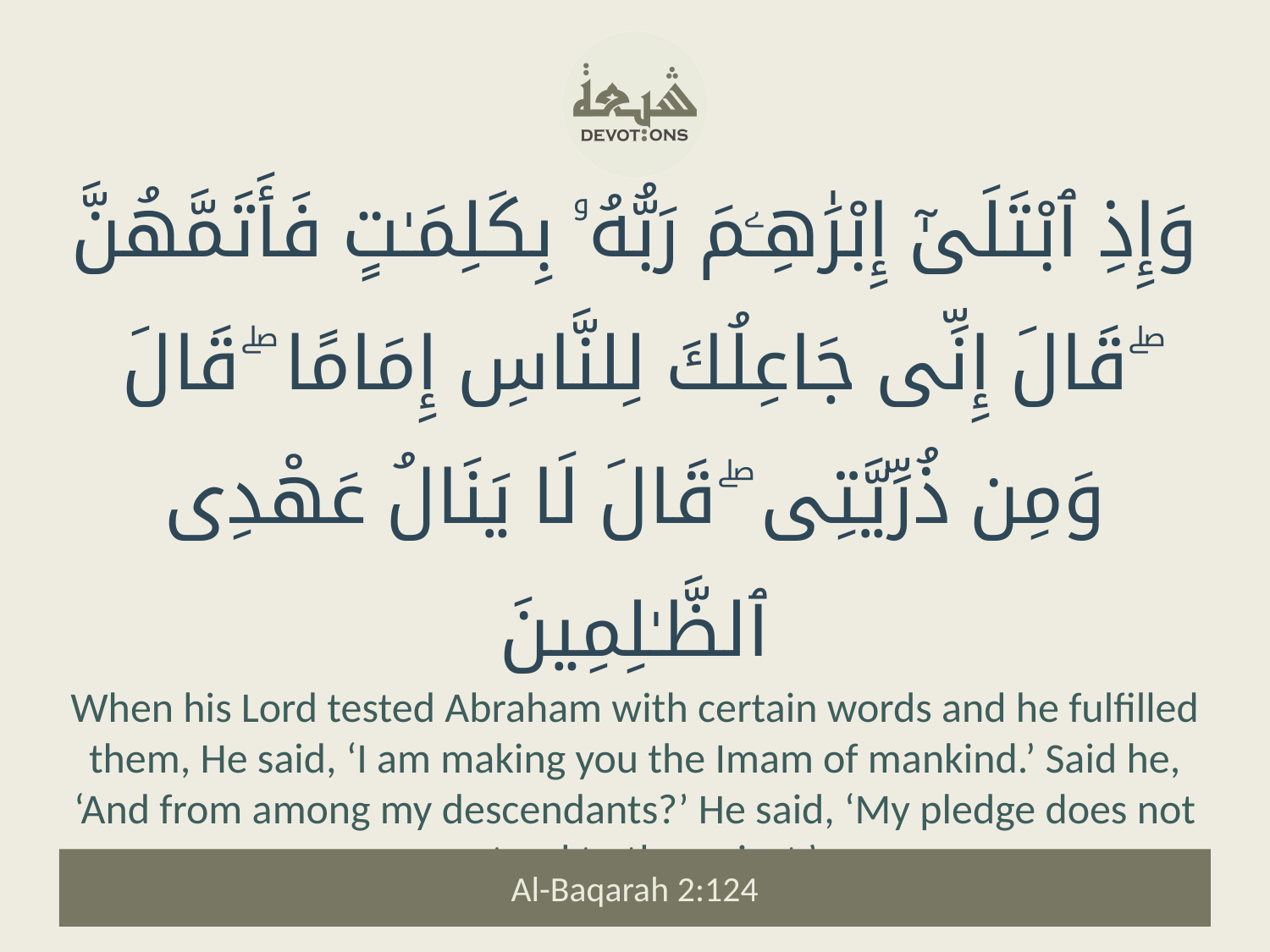

وَإِذِ ٱبْتَلَىٰٓ إِبْرَٰهِـۧمَ رَبُّهُۥ بِكَلِمَـٰتٍ فَأَتَمَّهُنَّ ۖ قَالَ إِنِّى جَاعِلُكَ لِلنَّاسِ إِمَامًا ۖ قَالَ وَمِن ذُرِّيَّتِى ۖ قَالَ لَا يَنَالُ عَهْدِى ٱلظَّـٰلِمِينَ
When his Lord tested Abraham with certain words and he fulfilled them, He said, ‘I am making you the Imam of mankind.’ Said he, ‘And from among my descendants?’ He said, ‘My pledge does not extend to the unjust.’
Al-Baqarah 2:124